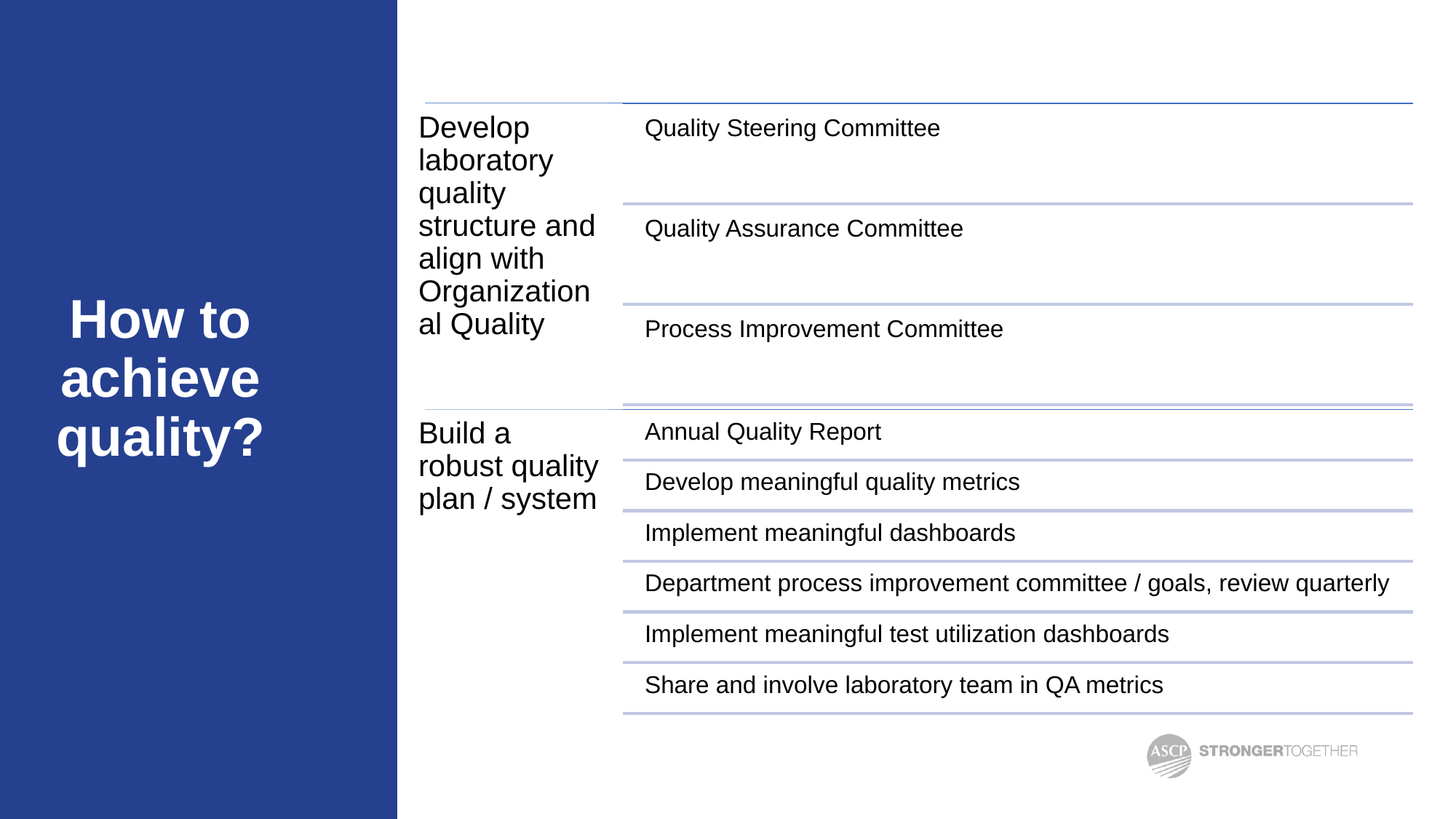

Develop laboratory quality structure and align with Organizational Quality

Quality Steering Committee

Quality Assurance Committee

Process Improvement Committee

Build a robust quality plan / system

Annual Quality Report

Develop meaningful quality metrics

Implement meaningful dashboards
Department process improvement committee / goals, review quarterly

Implement meaningful test utilization dashboards

Share and involve laboratory team in QA metrics
# How to achieve quality?